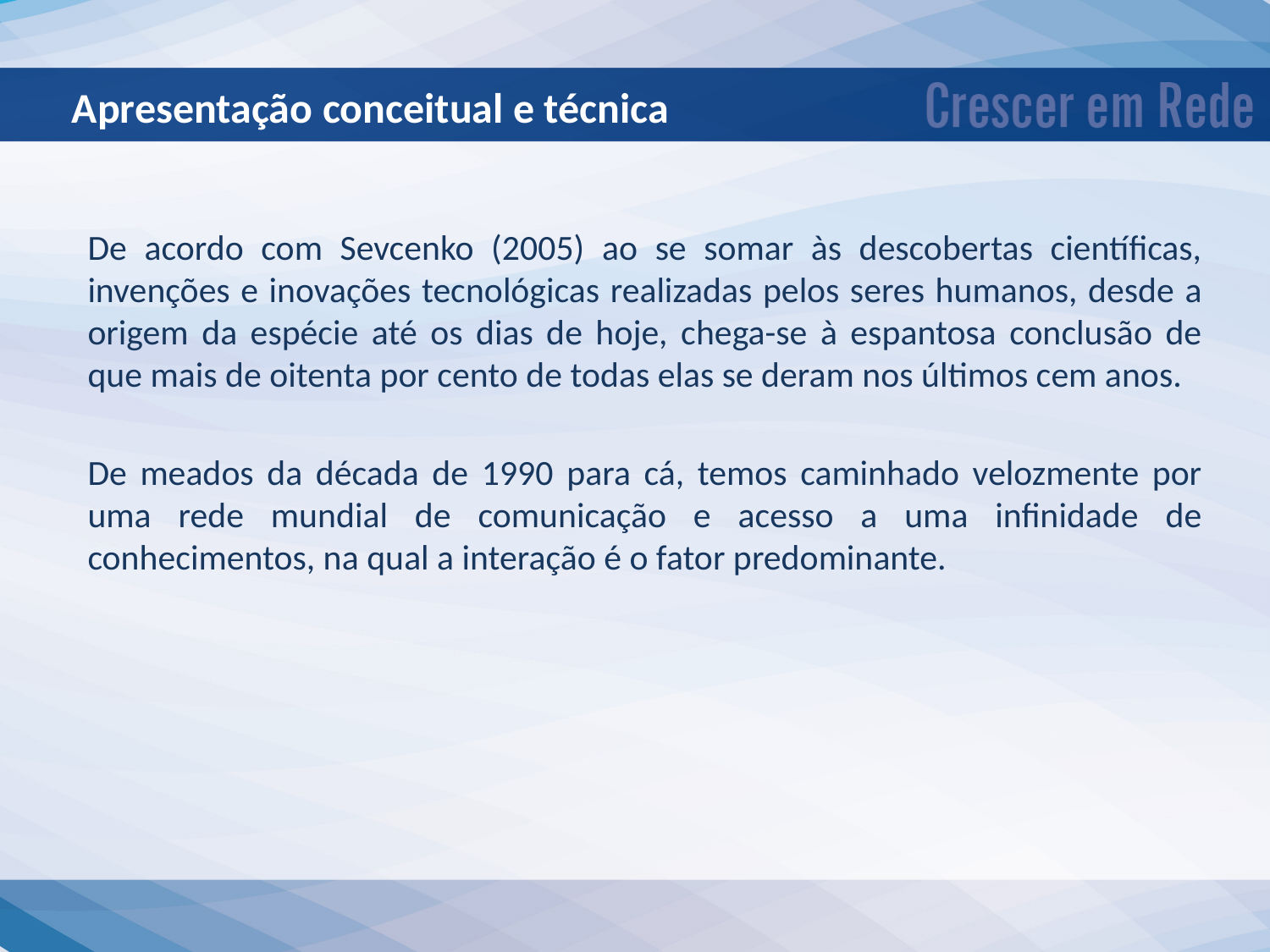

Apresentação conceitual e técnica
De acordo com Sevcenko (2005) ao se somar às descobertas científicas, invenções e inovações tecnológicas realizadas pelos seres humanos, desde a origem da espécie até os dias de hoje, chega-se à espantosa conclusão de que mais de oitenta por cento de todas elas se deram nos últimos cem anos.

De meados da década de 1990 para cá, temos caminhado velozmente por uma rede mundial de comunicação e acesso a uma infinidade de conhecimentos, na qual a interação é o fator predominante.